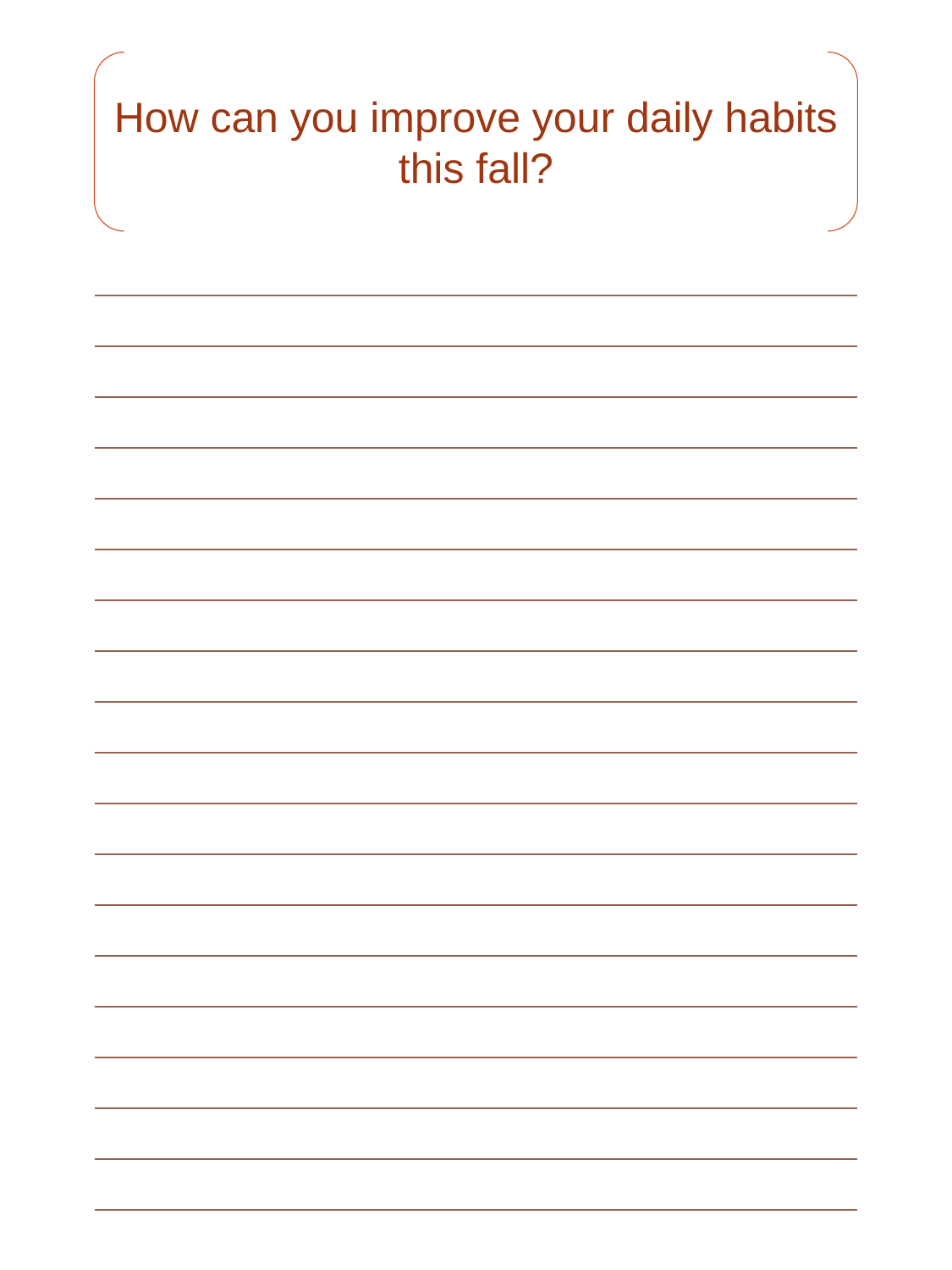

How can you improve your daily habits this fall?
|  |
| --- |
|  |
|  |
|  |
|  |
|  |
|  |
|  |
|  |
|  |
|  |
|  |
|  |
|  |
|  |
|  |
|  |
|  |